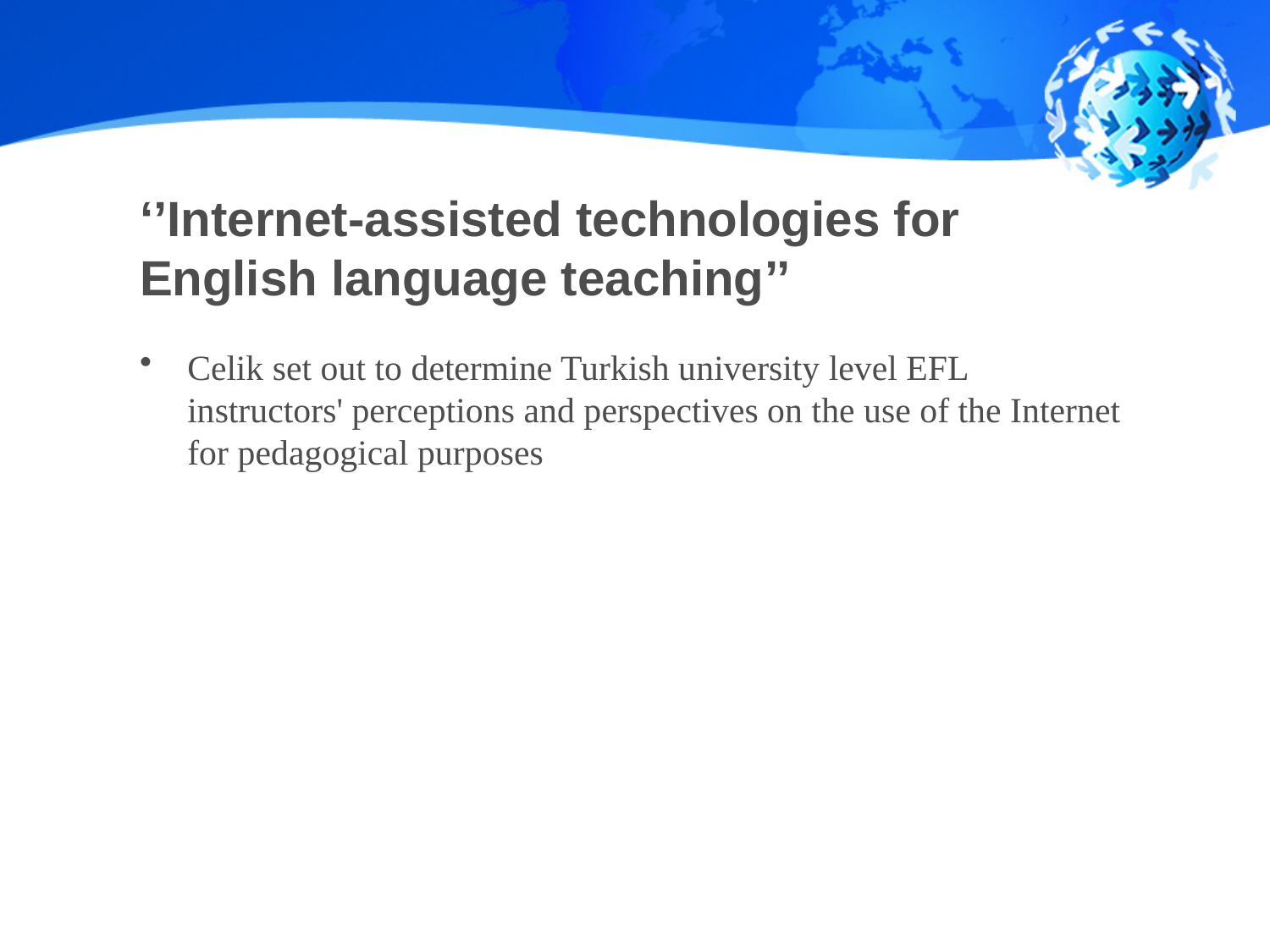

# ‘’Internet-assisted technologies for English language teaching’’
Celik set out to determine Turkish university level EFL instructors' perceptions and perspectives on the use of the Internet for pedagogical purposes